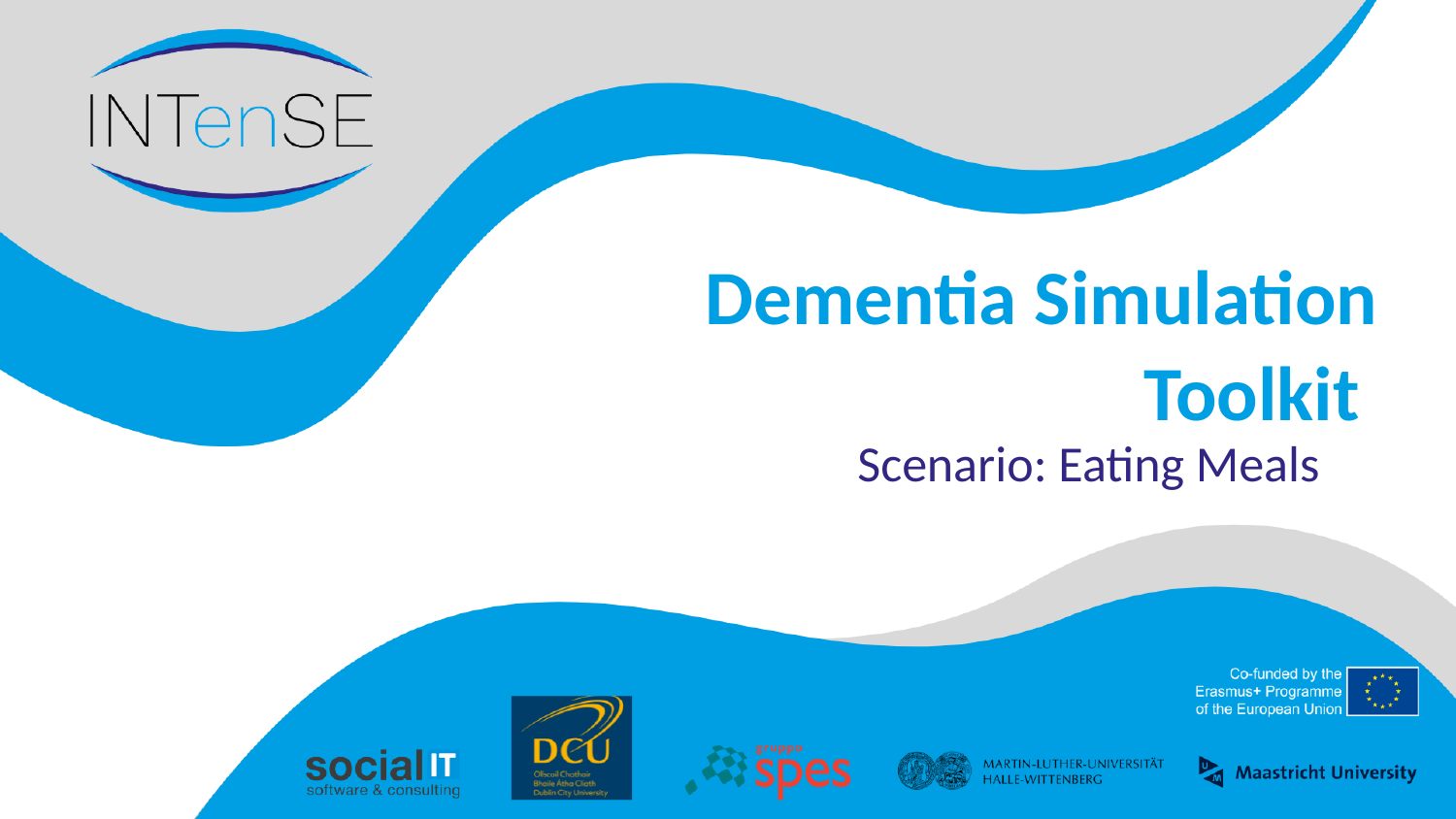

# Dementia Simulation Toolkit
Scenario: Eating Meals